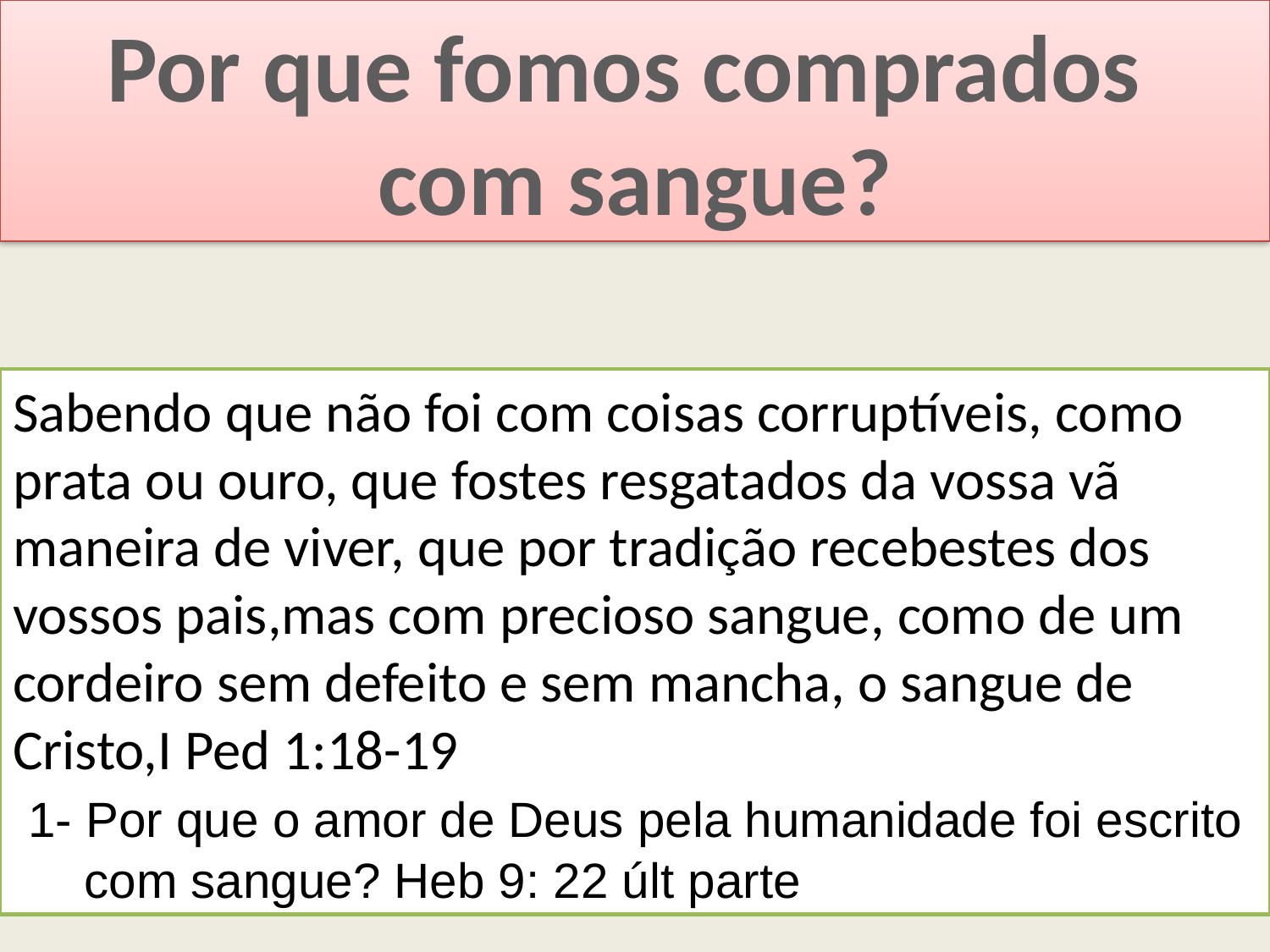

Por que fomos comprados
com sangue?
Sabendo que não foi com coisas corruptíveis, como prata ou ouro, que fostes resgatados da vossa vã maneira de viver, que por tradição recebestes dos vossos pais,mas com precioso sangue, como de um cordeiro sem defeito e sem mancha, o sangue de Cristo,I Ped 1:18-19
 1- Por que o amor de Deus pela humanidade foi escrito com sangue? Heb 9: 22 últ parte